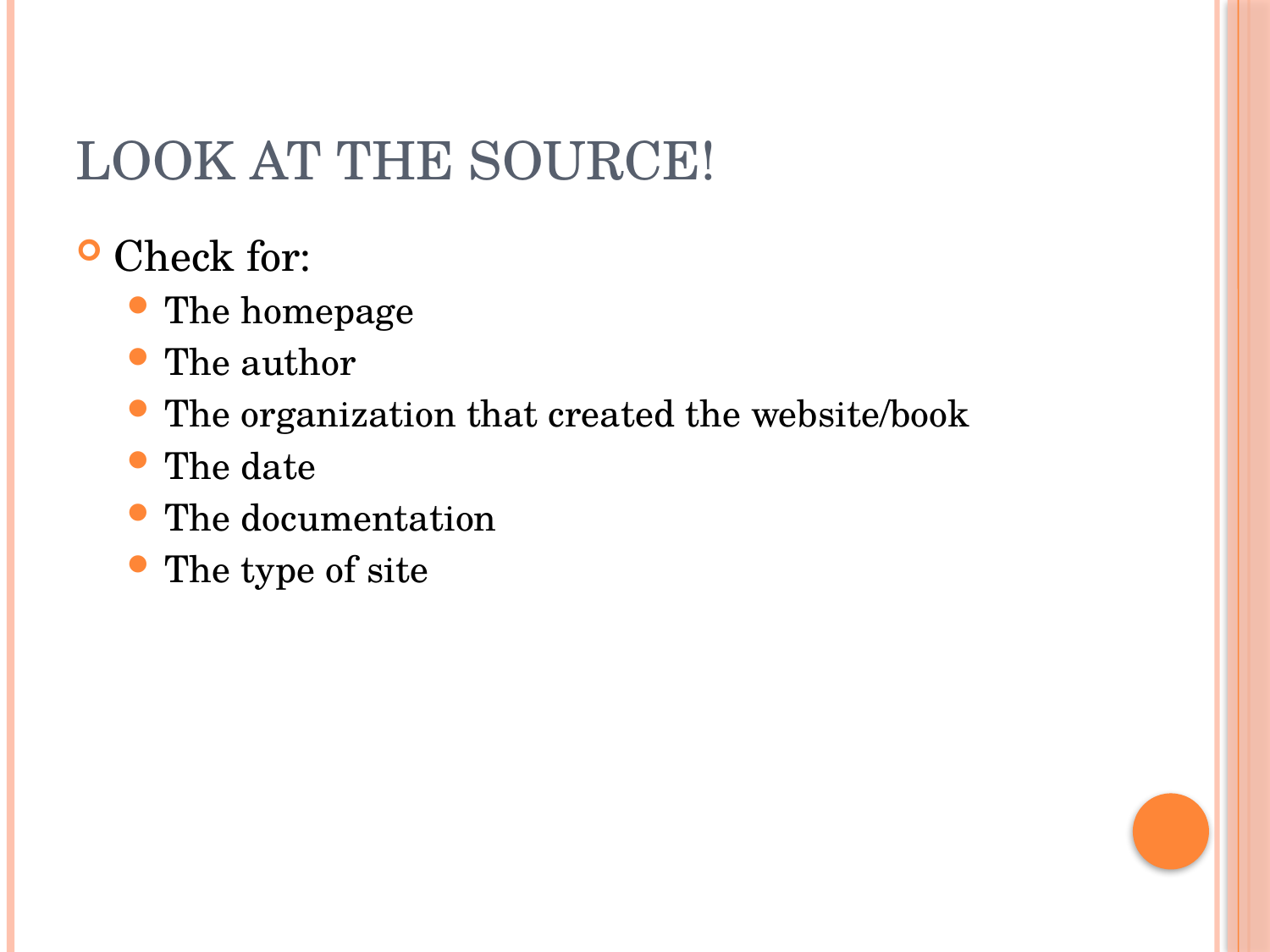

# Look at the source!
Check for:
The homepage
The author
The organization that created the website/book
The date
The documentation
The type of site